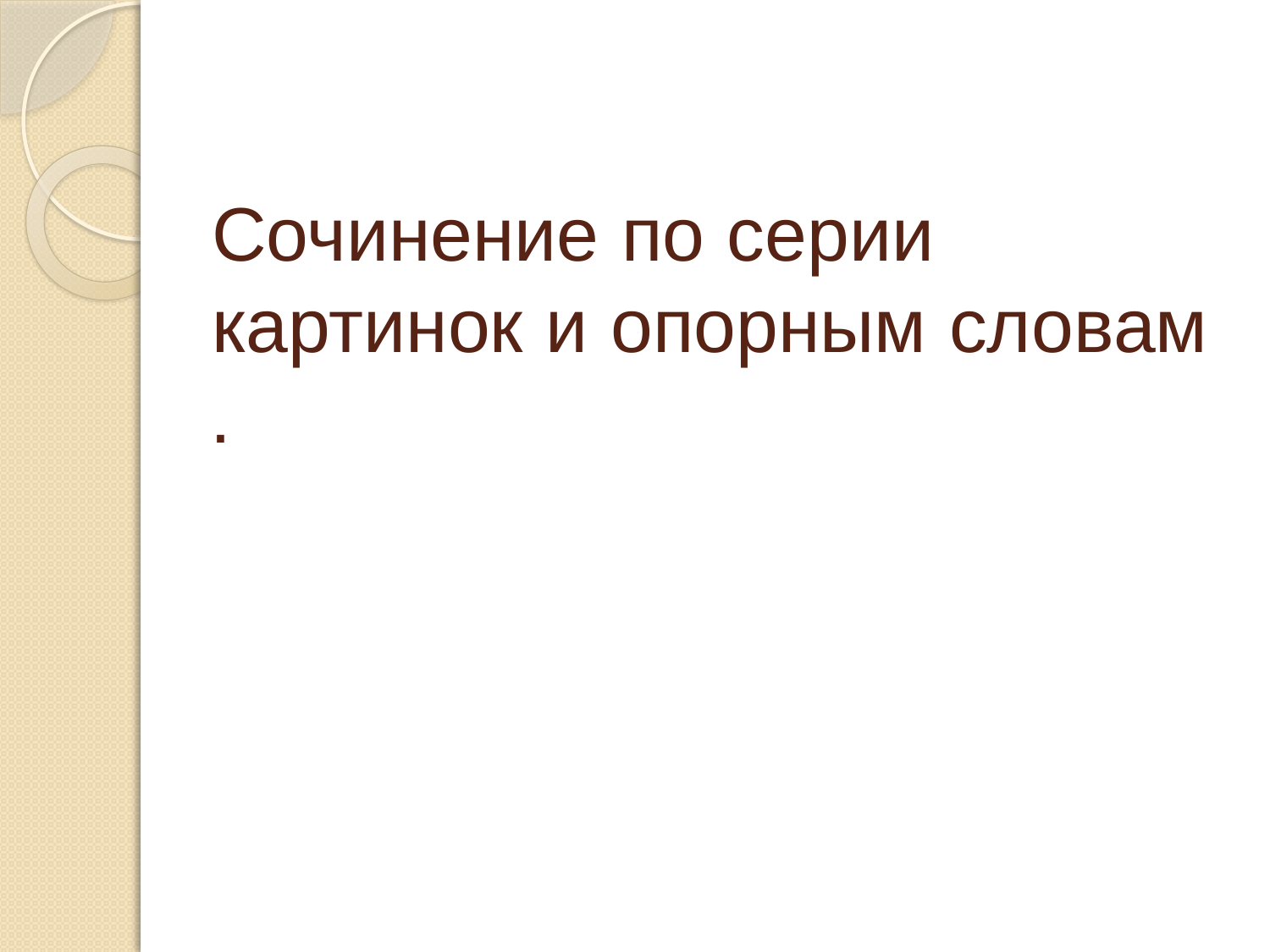

# Сочинение по серии картинок и опорным словам .